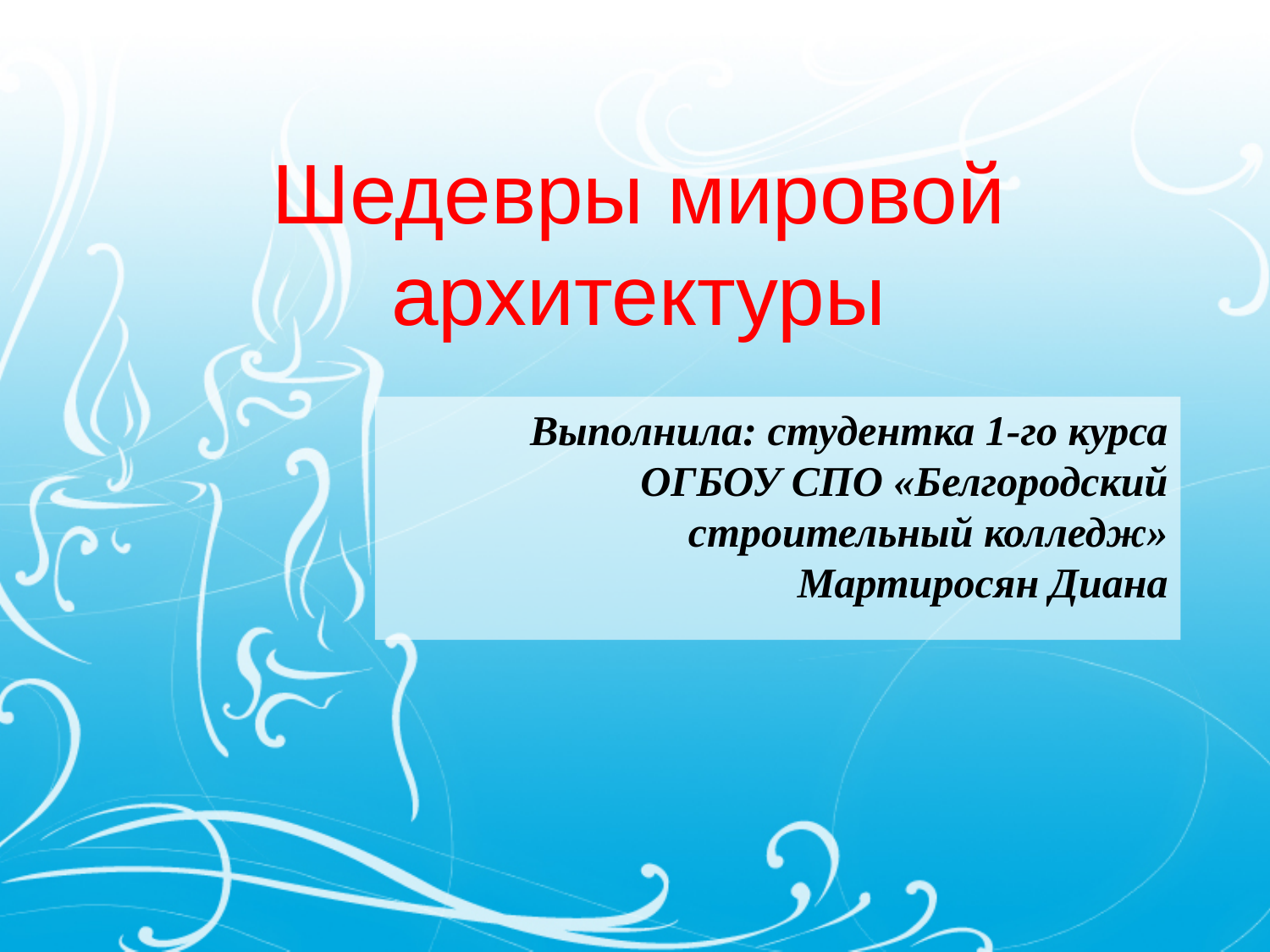

# Шедевры мировой архитектуры
Выполнила: студентка 1-го курса
ОГБОУ СПО «Белгородский строительный колледж»
 Мартиросян Диана